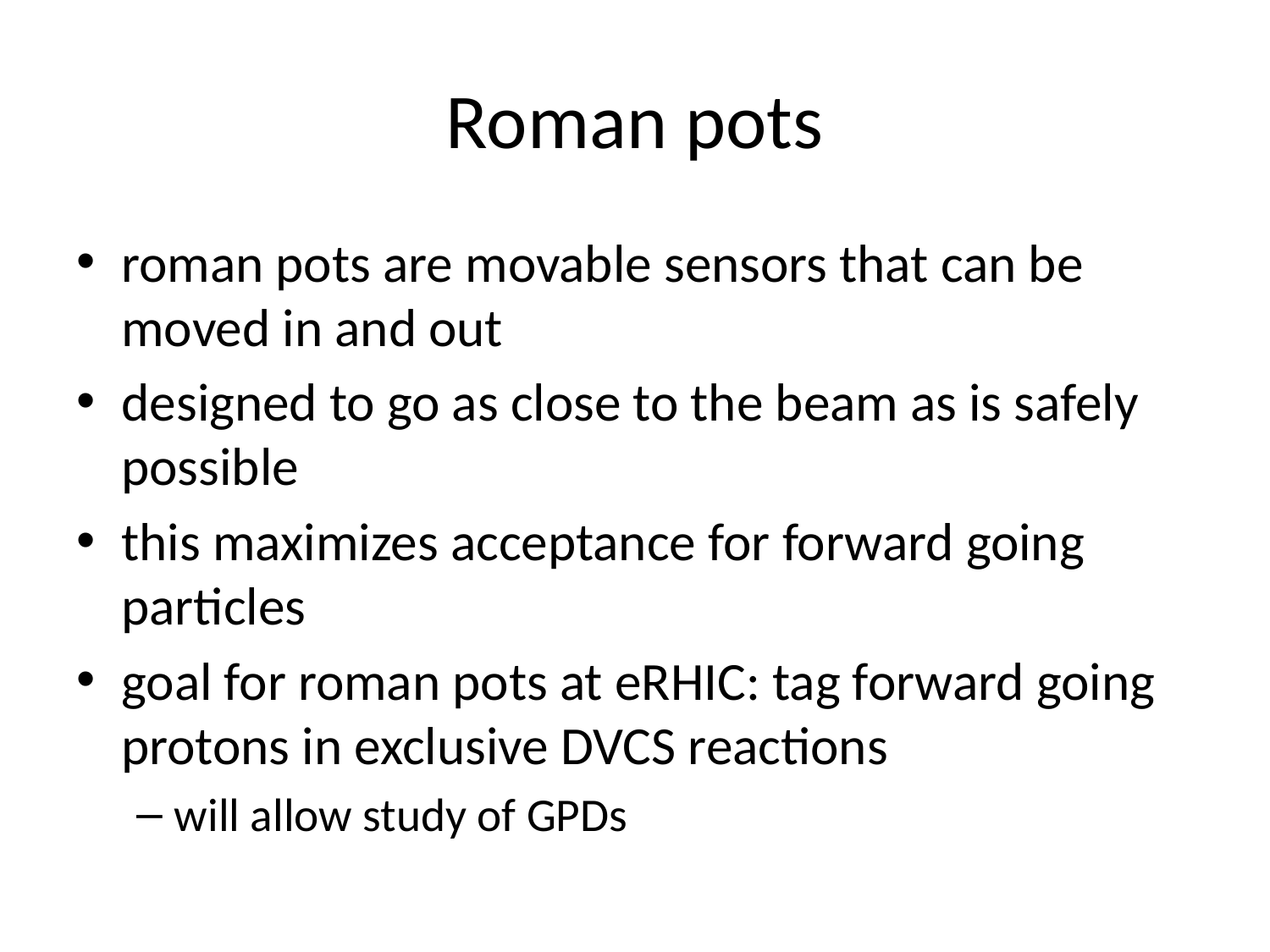

# Roman pots
roman pots are movable sensors that can be moved in and out
designed to go as close to the beam as is safely possible
this maximizes acceptance for forward going particles
goal for roman pots at eRHIC: tag forward going protons in exclusive DVCS reactions
will allow study of GPDs